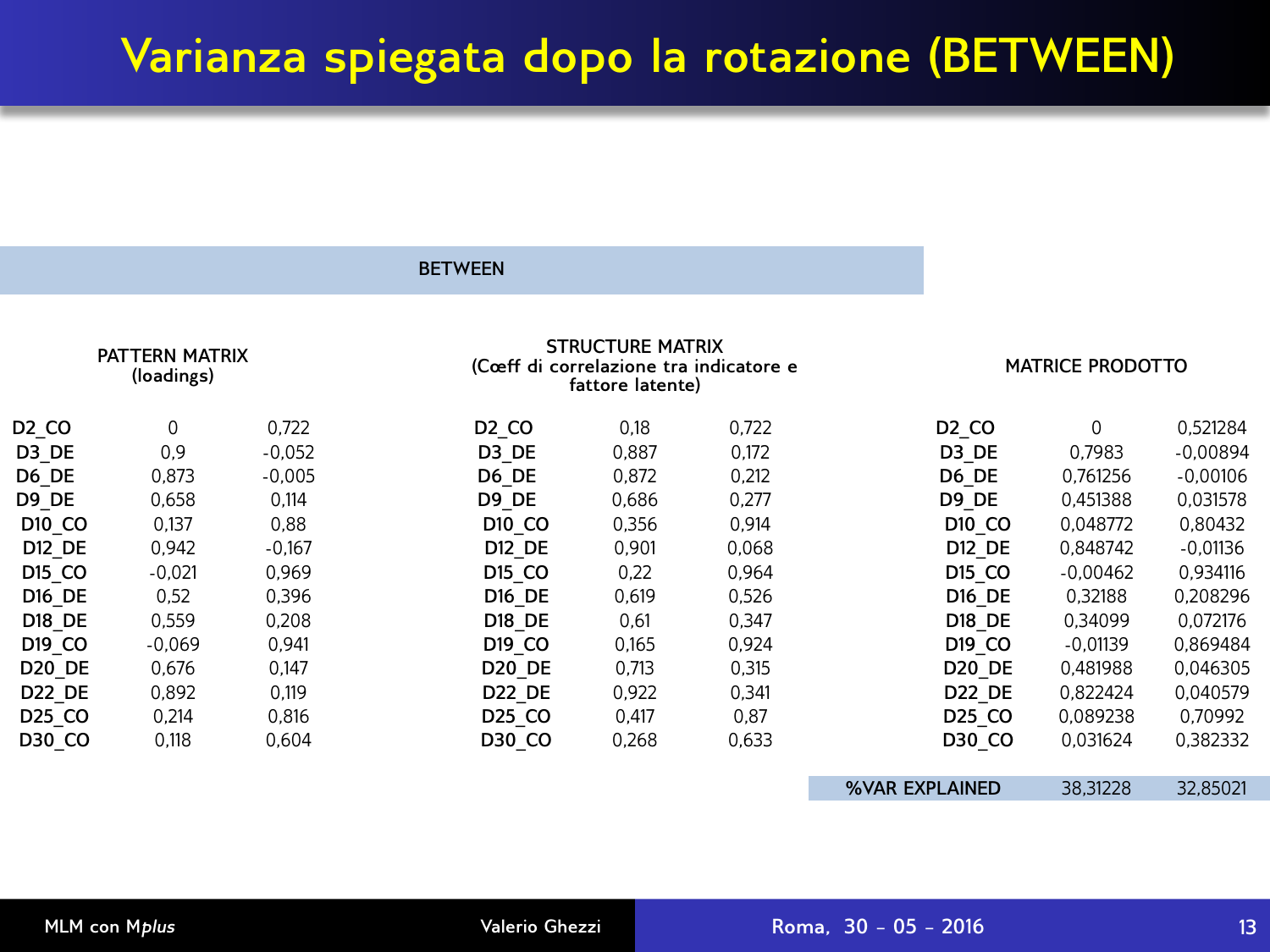

# Varianza spiegata dopo la rotazione (BETWEEN)
| BETWEEN |  |  |  |  |  |  |  |  |  |  |
| --- | --- | --- | --- | --- | --- | --- | --- | --- | --- | --- |
|  |  |  |  |  |  |  |  |  |  |  |
|  |  |  |  |  |  |  |  |  |  |  |
| PATTERN MATRIX (loadings) |  |  |  | STRUCTURE MATRIX (Coeff di correlazione tra indicatore e fattore latente) |  |  |  | MATRICE PRODOTTO |  |  |
|  |  |  |  |  |  |  |  |  |  |  |
| D2\_CO | 0 | 0,722 |  | D2\_CO | 0,18 | 0,722 |  | D2\_CO | 0 | 0,521284 |
| D3\_DE | 0,9 | -0,052 |  | D3\_DE | 0,887 | 0,172 |  | D3\_DE | 0,7983 | -0,00894 |
| D6\_DE | 0,873 | -0,005 |  | D6\_DE | 0,872 | 0,212 |  | D6\_DE | 0,761256 | -0,00106 |
| D9\_DE | 0,658 | 0,114 |  | D9\_DE | 0,686 | 0,277 |  | D9\_DE | 0,451388 | 0,031578 |
| D10\_CO | 0,137 | 0,88 |  | D10\_CO | 0,356 | 0,914 |  | D10\_CO | 0,048772 | 0,80432 |
| D12\_DE | 0,942 | -0,167 |  | D12\_DE | 0,901 | 0,068 |  | D12\_DE | 0,848742 | -0,01136 |
| D15\_CO | -0,021 | 0,969 |  | D15\_CO | 0,22 | 0,964 |  | D15\_CO | -0,00462 | 0,934116 |
| D16\_DE | 0,52 | 0,396 |  | D16\_DE | 0,619 | 0,526 |  | D16\_DE | 0,32188 | 0,208296 |
| D18\_DE | 0,559 | 0,208 |  | D18\_DE | 0,61 | 0,347 |  | D18\_DE | 0,34099 | 0,072176 |
| D19\_CO | -0,069 | 0,941 |  | D19\_CO | 0,165 | 0,924 |  | D19\_CO | -0,01139 | 0,869484 |
| D20\_DE | 0,676 | 0,147 |  | D20\_DE | 0,713 | 0,315 |  | D20\_DE | 0,481988 | 0,046305 |
| D22\_DE | 0,892 | 0,119 |  | D22\_DE | 0,922 | 0,341 |  | D22\_DE | 0,822424 | 0,040579 |
| D25\_CO | 0,214 | 0,816 |  | D25\_CO | 0,417 | 0,87 |  | D25\_CO | 0,089238 | 0,70992 |
| D30\_CO | 0,118 | 0,604 |  | D30\_CO | 0,268 | 0,633 |  | D30\_CO | 0,031624 | 0,382332 |
|  |  |  |  |  |  |  |  |  |  |  |
|  |  |  |  |  |  |  | %VAR EXPLAINED |  | 38,31228 | 32,85021 |
  MLM con Mplus                                                  Valerio Ghezzi
Roma,  30 – 05 – 2016
13